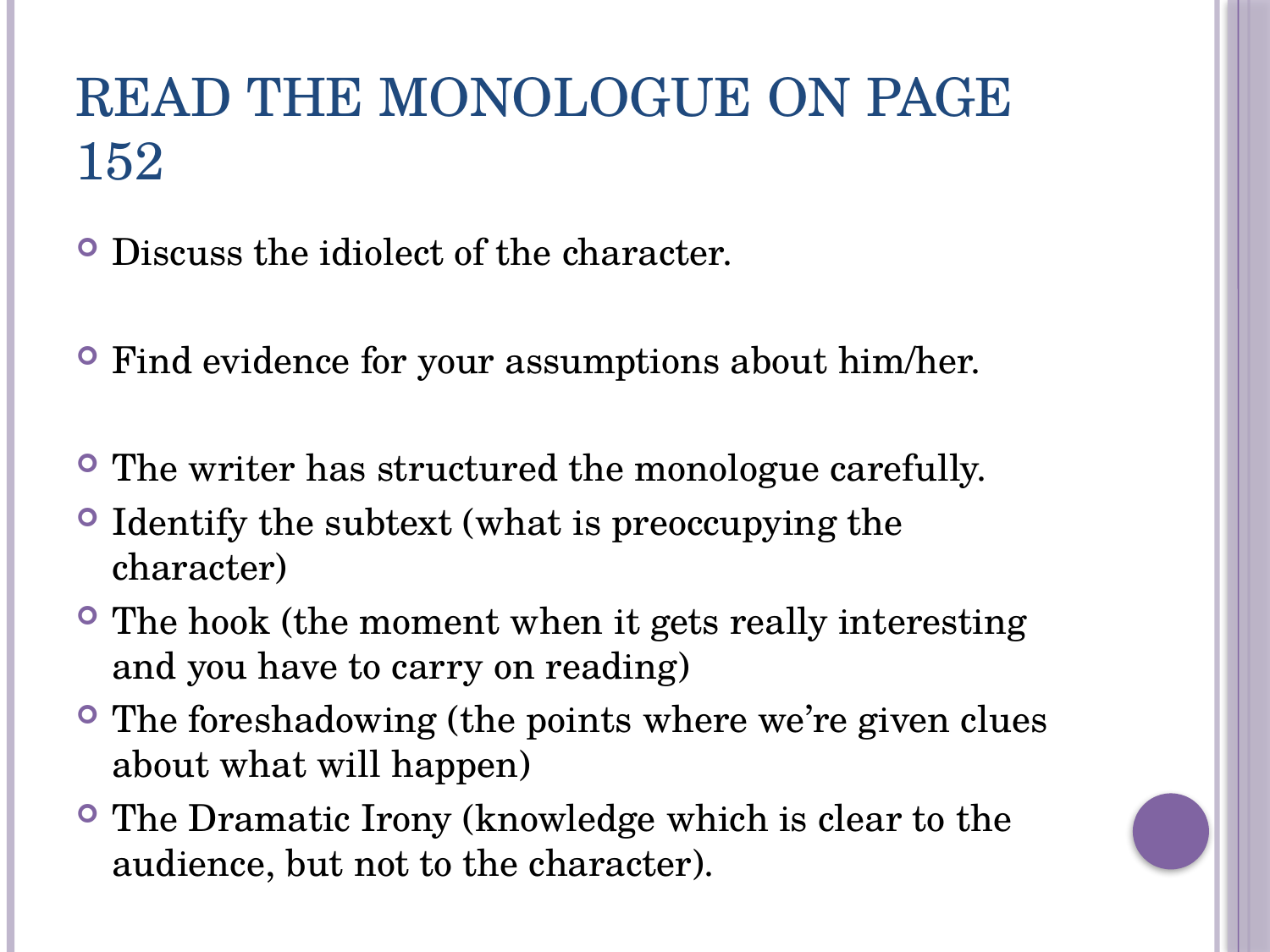

# Read the monologue on page 152
Discuss the idiolect of the character.

Find evidence for your assumptions about him/her.

The writer has structured the monologue carefully.
Identify the subtext (what is preoccupying the character)
The hook (the moment when it gets really interesting and you have to carry on reading)
The foreshadowing (the points where we’re given clues about what will happen)
The Dramatic Irony (knowledge which is clear to the audience, but not to the character).